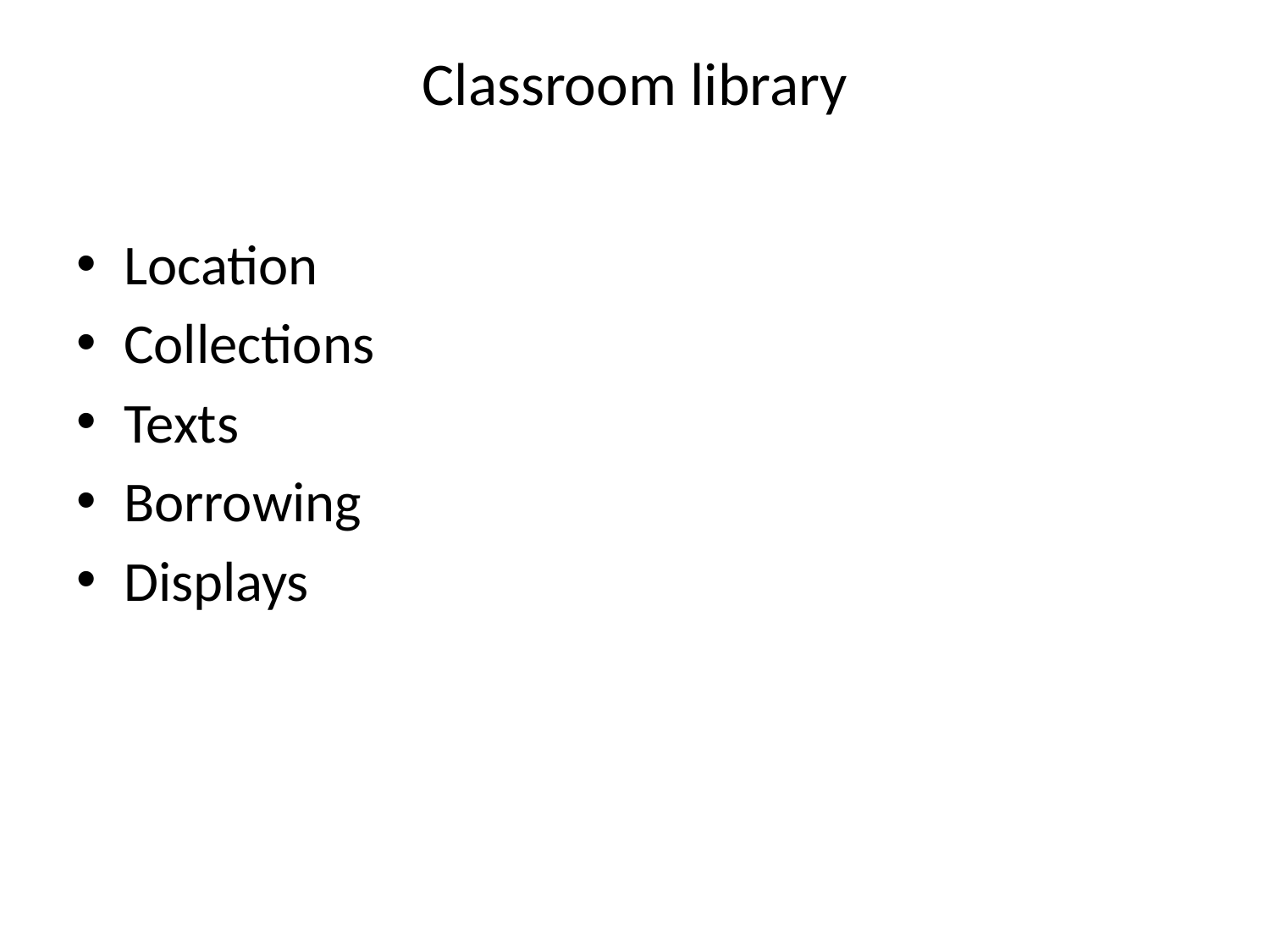

# Classroom library
Location
Collections
Texts
Borrowing
Displays